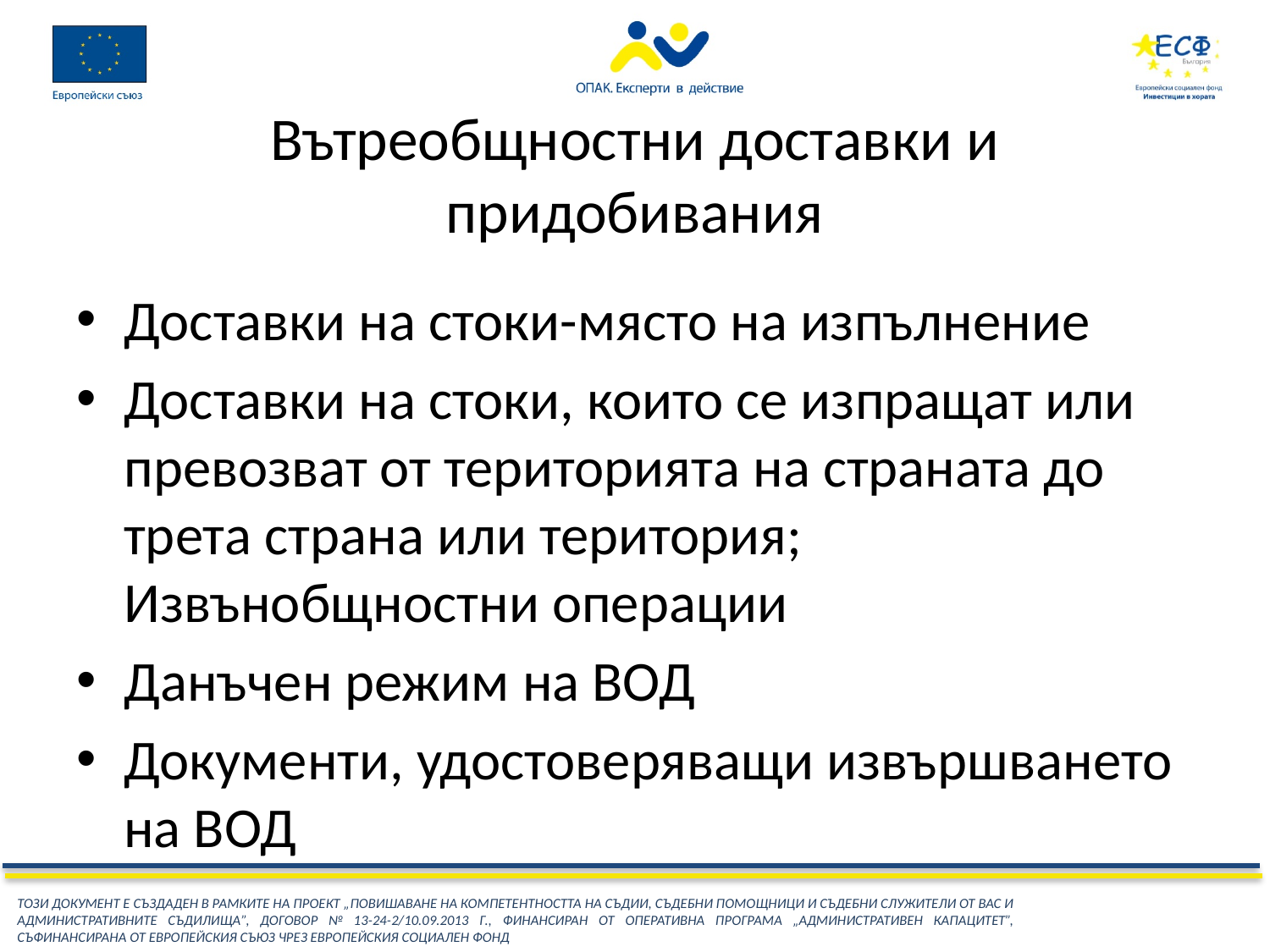

# Вътреобщностни доставки и придобивания
Доставки на стоки-място на изпълнение
Доставки на стоки, които се изпращат или превозват от територията на страната до трета страна или територия;
Извънобщностни операции
Данъчен режим на ВОД
Документи, удостоверяващи извършването на ВОД